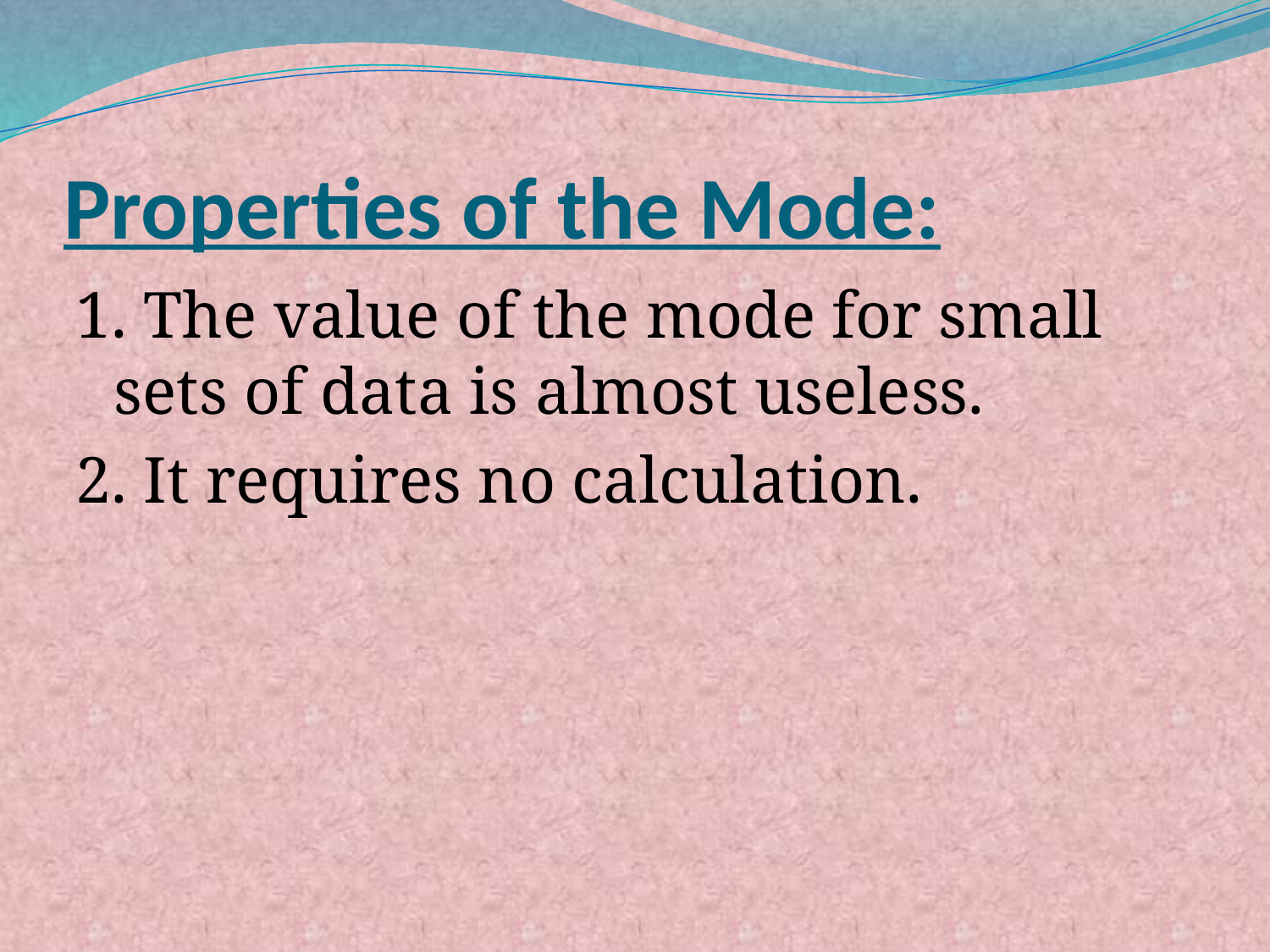

# Properties of the Mode:
1. The value of the mode for small sets of data is almost useless.
2. It requires no calculation.